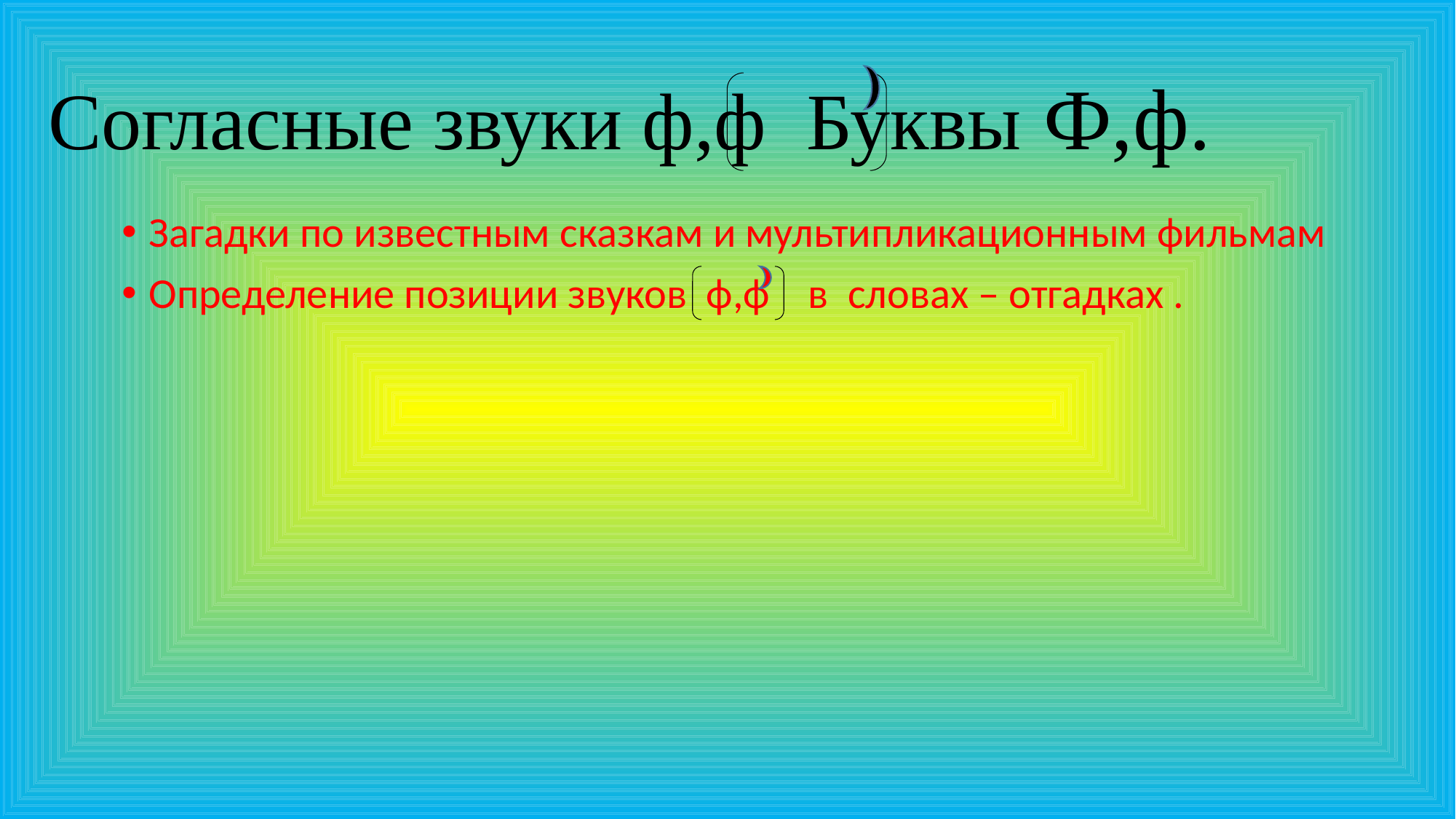

# Согласные звуки ф,ф  Буквы Ф,ф.

Загадки по известным сказкам и мультипликационным фильмам
Определение позиции звуков  ф,ф    в  словах – отгадках .